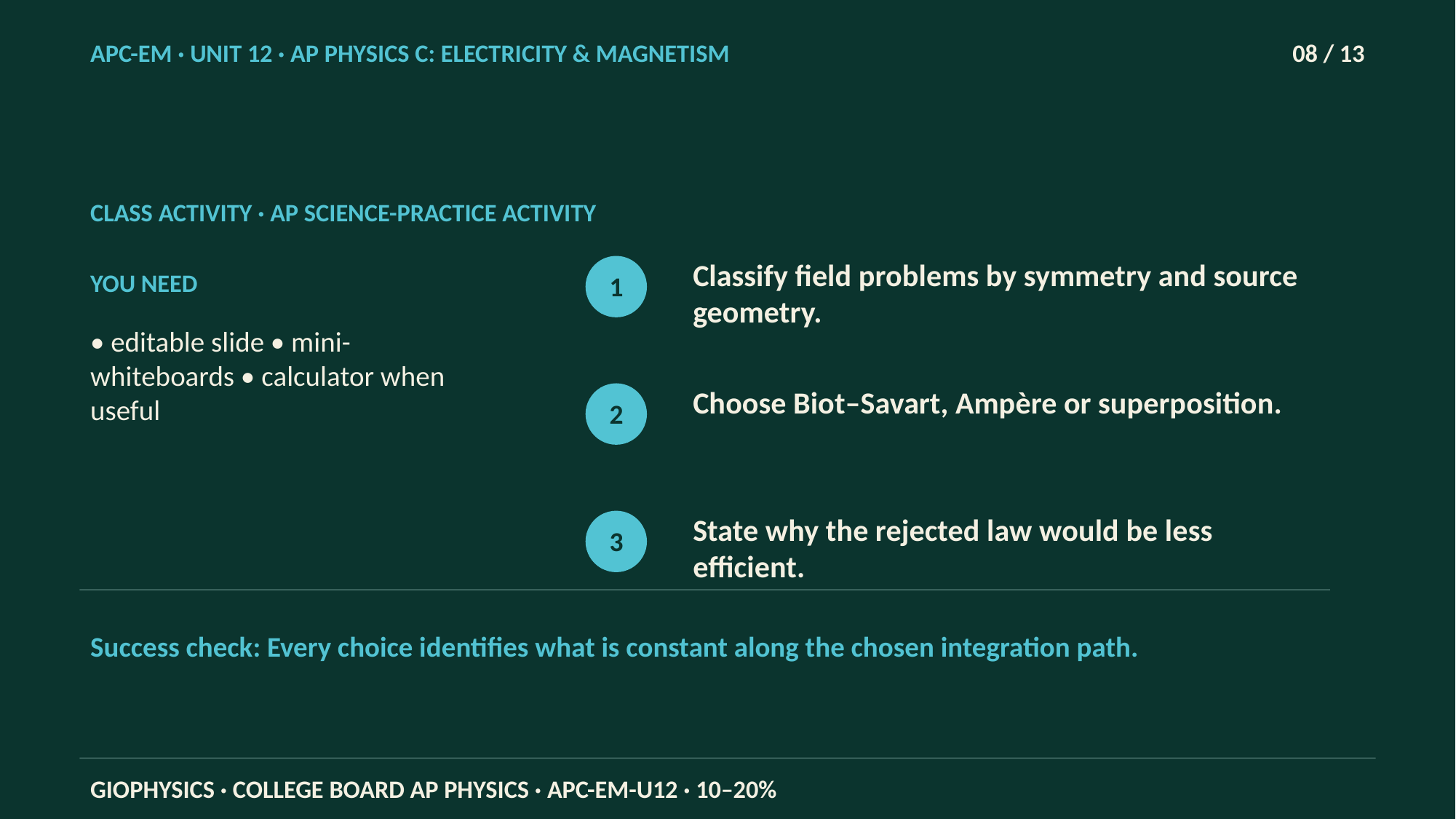

APC-EM · UNIT 12 · AP PHYSICS C: ELECTRICITY & MAGNETISM
08 / 13

CLASS ACTIVITY · AP SCIENCE-PRACTICE ACTIVITY
Classify field problems by symmetry and source geometry.

YOU NEED
1
• editable slide • mini-whiteboards • calculator when useful
Choose Biot–Savart, Ampère or superposition.

2
State why the rejected law would be less efficient.

3

Success check: Every choice identifies what is constant along the chosen integration path.

GIOPHYSICS · COLLEGE BOARD AP PHYSICS · APC-EM-U12 · 10–20%